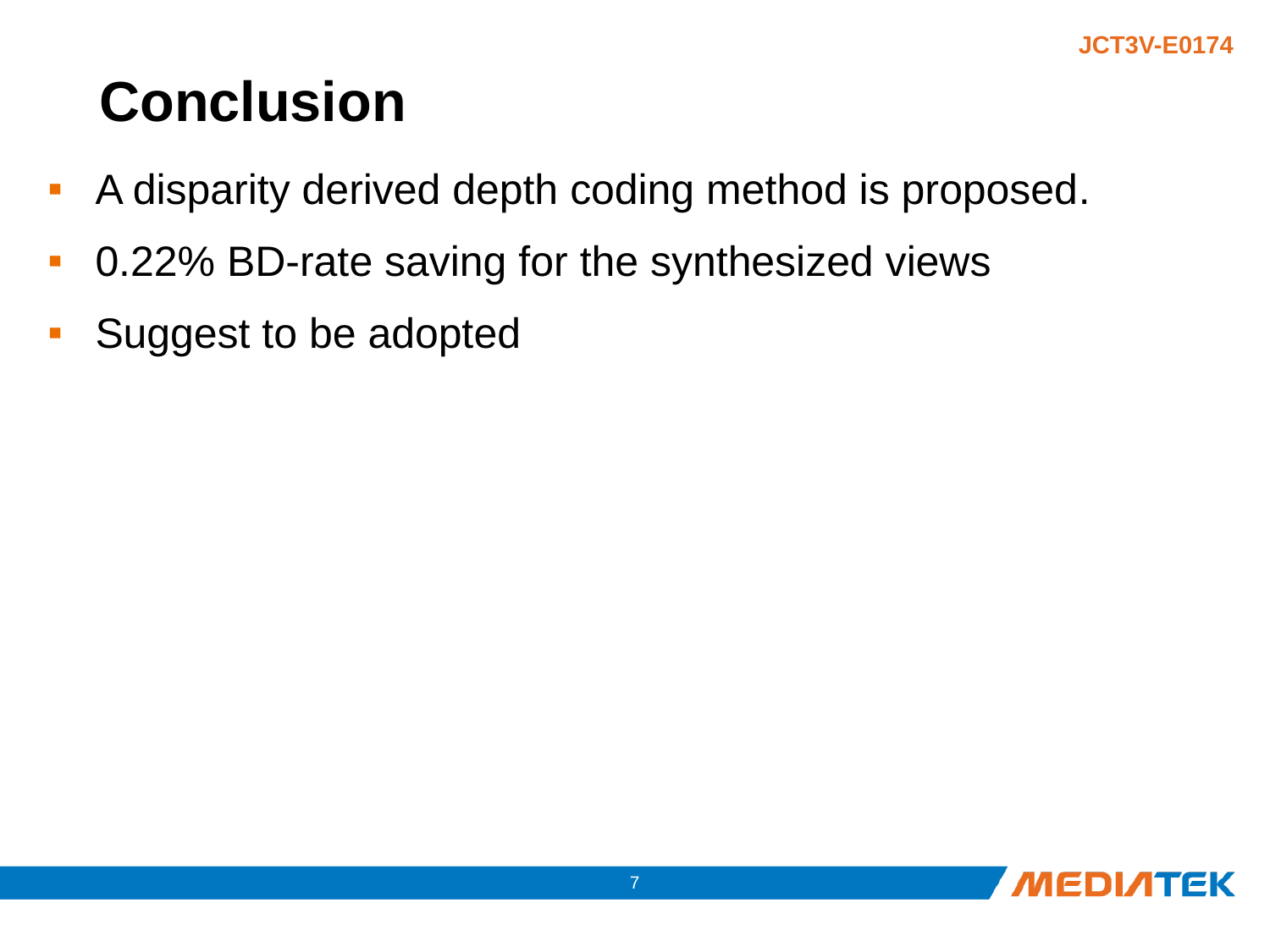

# Conclusion
A disparity derived depth coding method is proposed.
0.22% BD-rate saving for the synthesized views
Suggest to be adopted

7